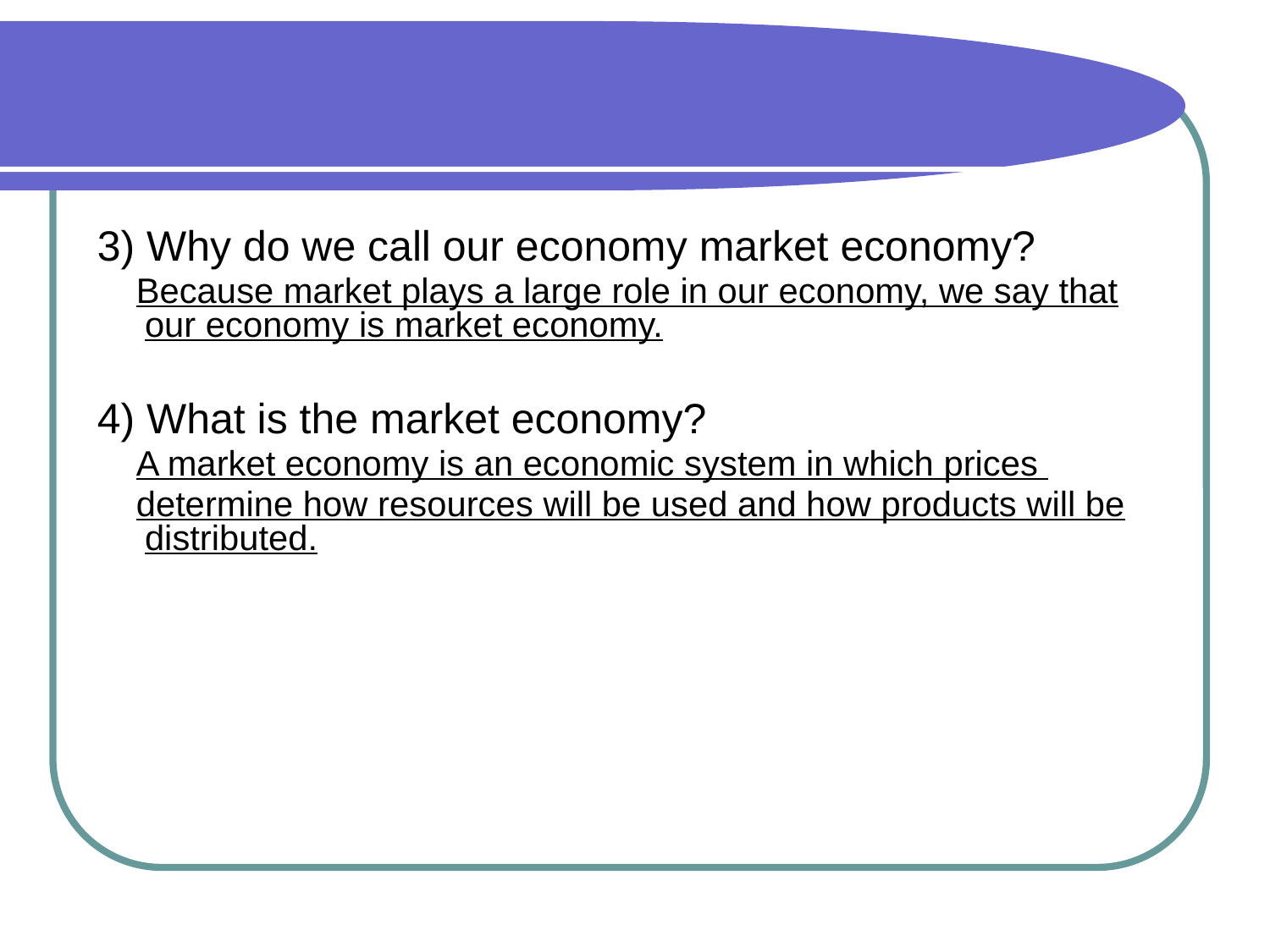

#
3) Why do we call our economy market economy?
    Because market plays a large role in our economy, we say that our economy is market economy.

4) What is the market economy?
    A market economy is an economic system in which prices
    determine how resources will be used and how products will be distributed.